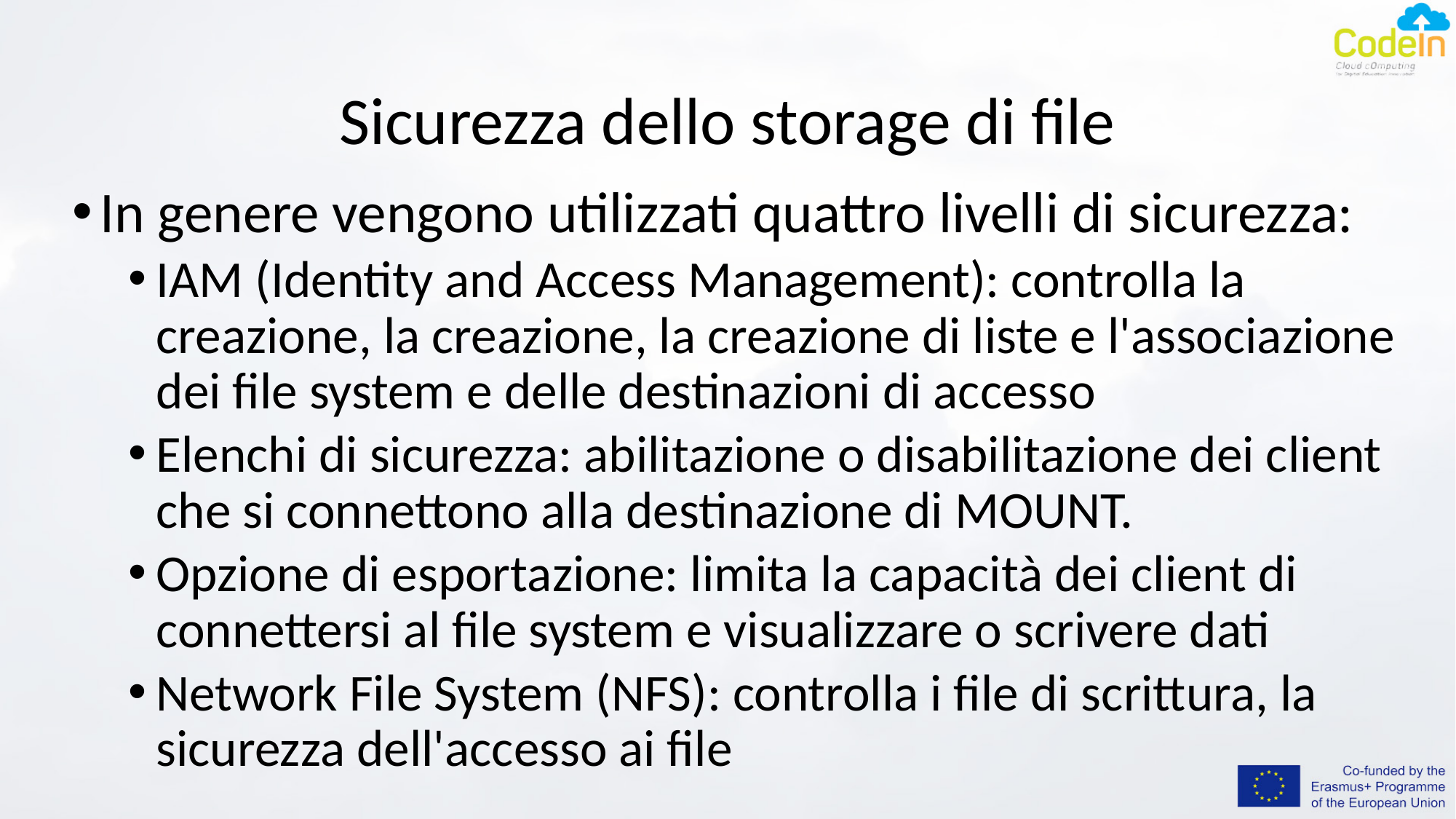

# Sicurezza dello storage di file
In genere vengono utilizzati quattro livelli di sicurezza:
IAM (Identity and Access Management): controlla la creazione, la creazione, la creazione di liste e l'associazione dei file system e delle destinazioni di accesso
Elenchi di sicurezza: abilitazione o disabilitazione dei client che si connettono alla destinazione di MOUNT.
Opzione di esportazione: limita la capacità dei client di connettersi al file system e visualizzare o scrivere dati
Network File System (NFS): controlla i file di scrittura, la sicurezza dell'accesso ai file